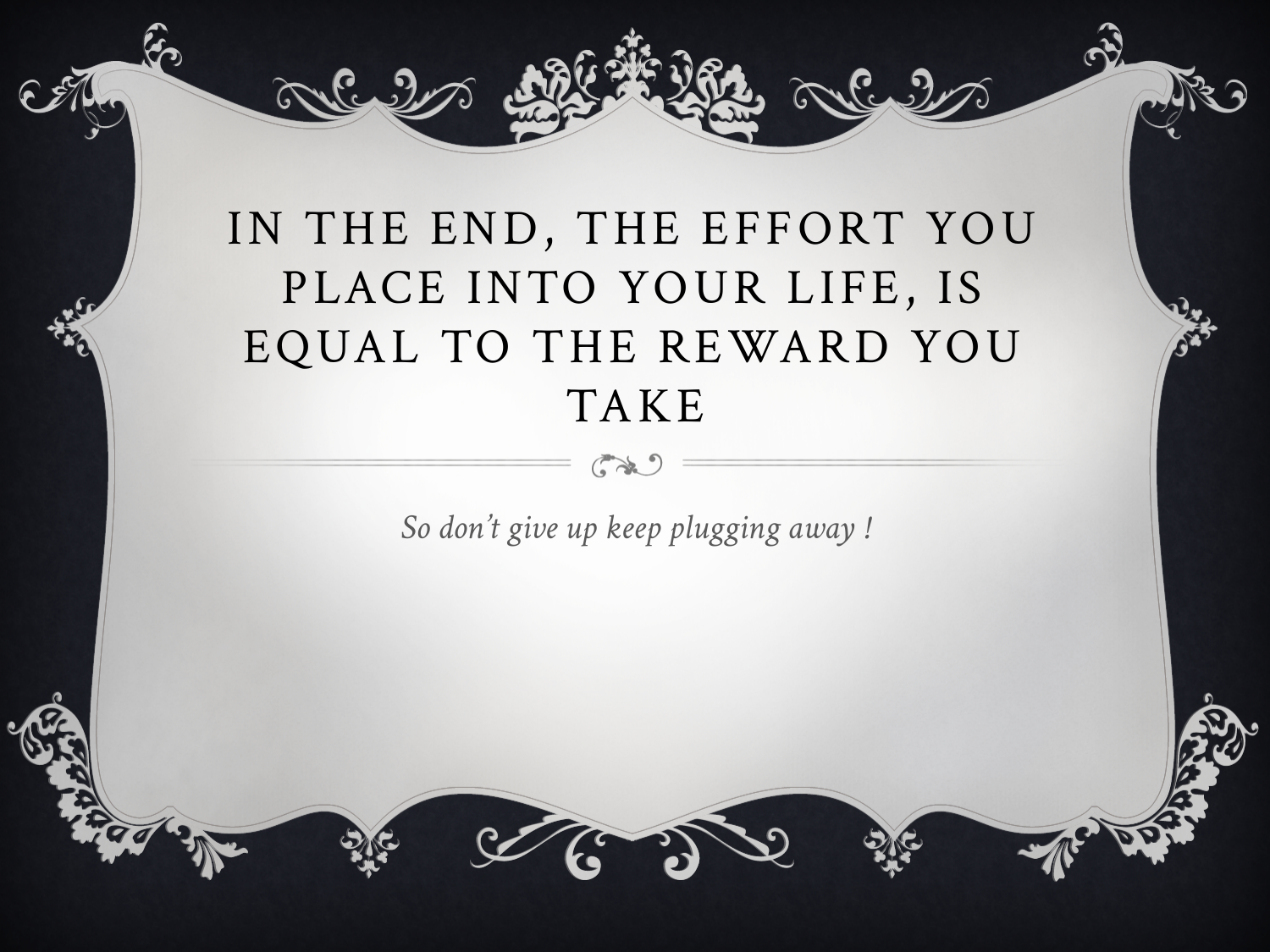

# In the end, the effort you place into your life, is equal to the reward you take
So don’t give up keep plugging away !